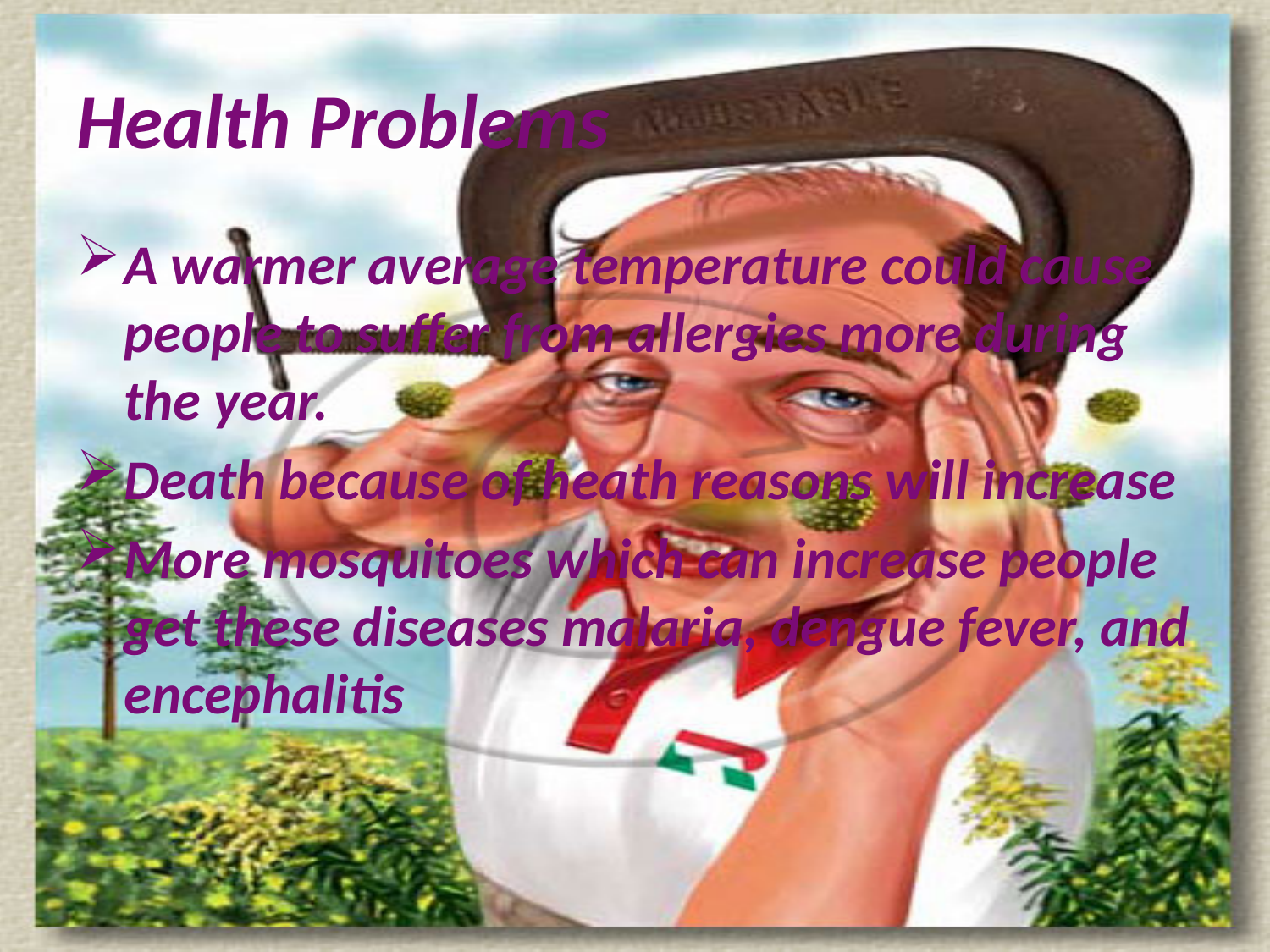

# Health Problems
A warmer average temperature could cause people to suffer from allergies more during the year.
Death because of heath reasons will increase
More mosquitoes which can increase people get these diseases malaria, dengue fever, and encephalitis